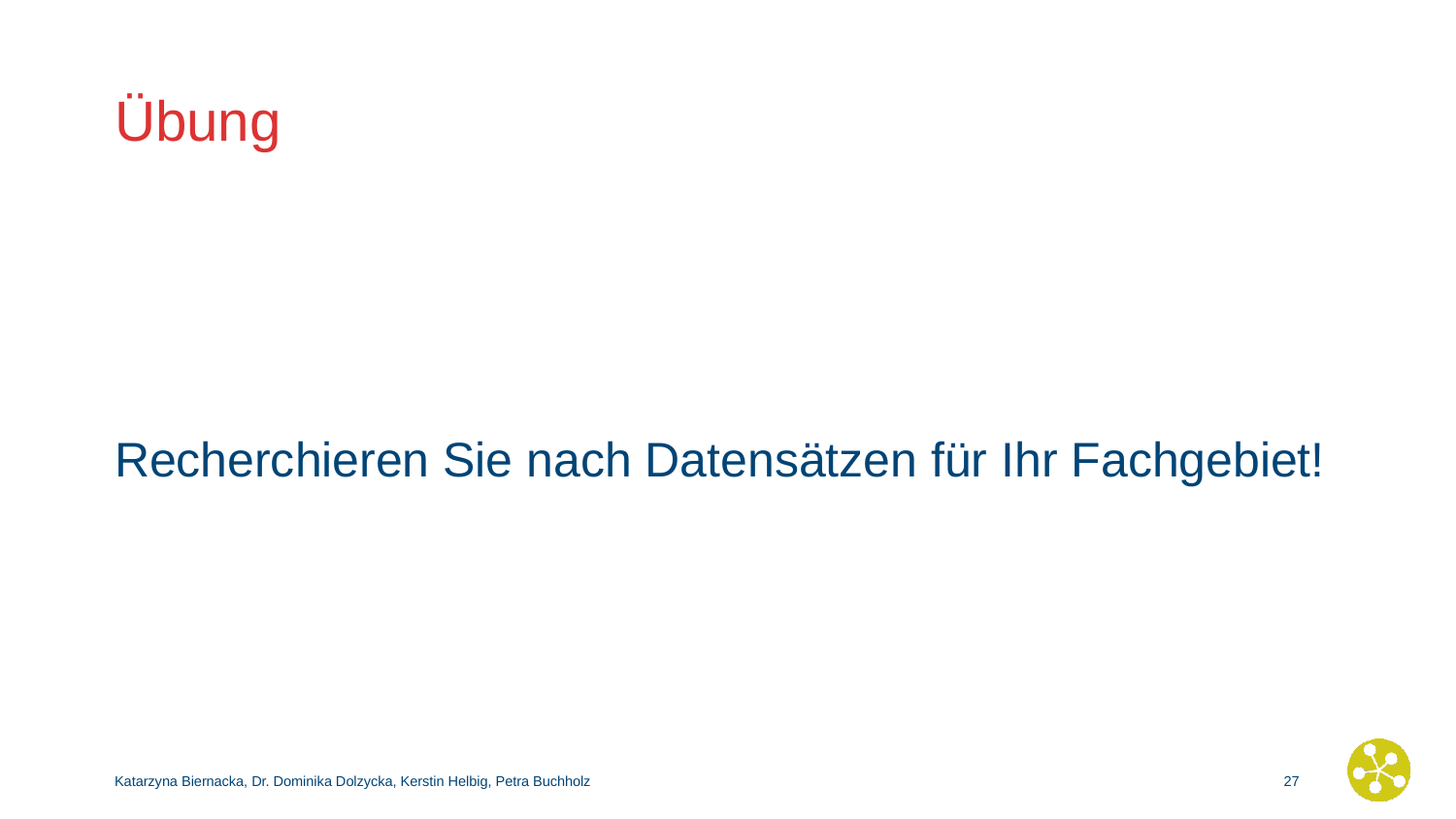

# Übung
Recherchieren Sie nach Datensätzen für Ihr Fachgebiet!
Katarzyna Biernacka, Dr. Dominika Dolzycka, Kerstin Helbig, Petra Buchholz
27